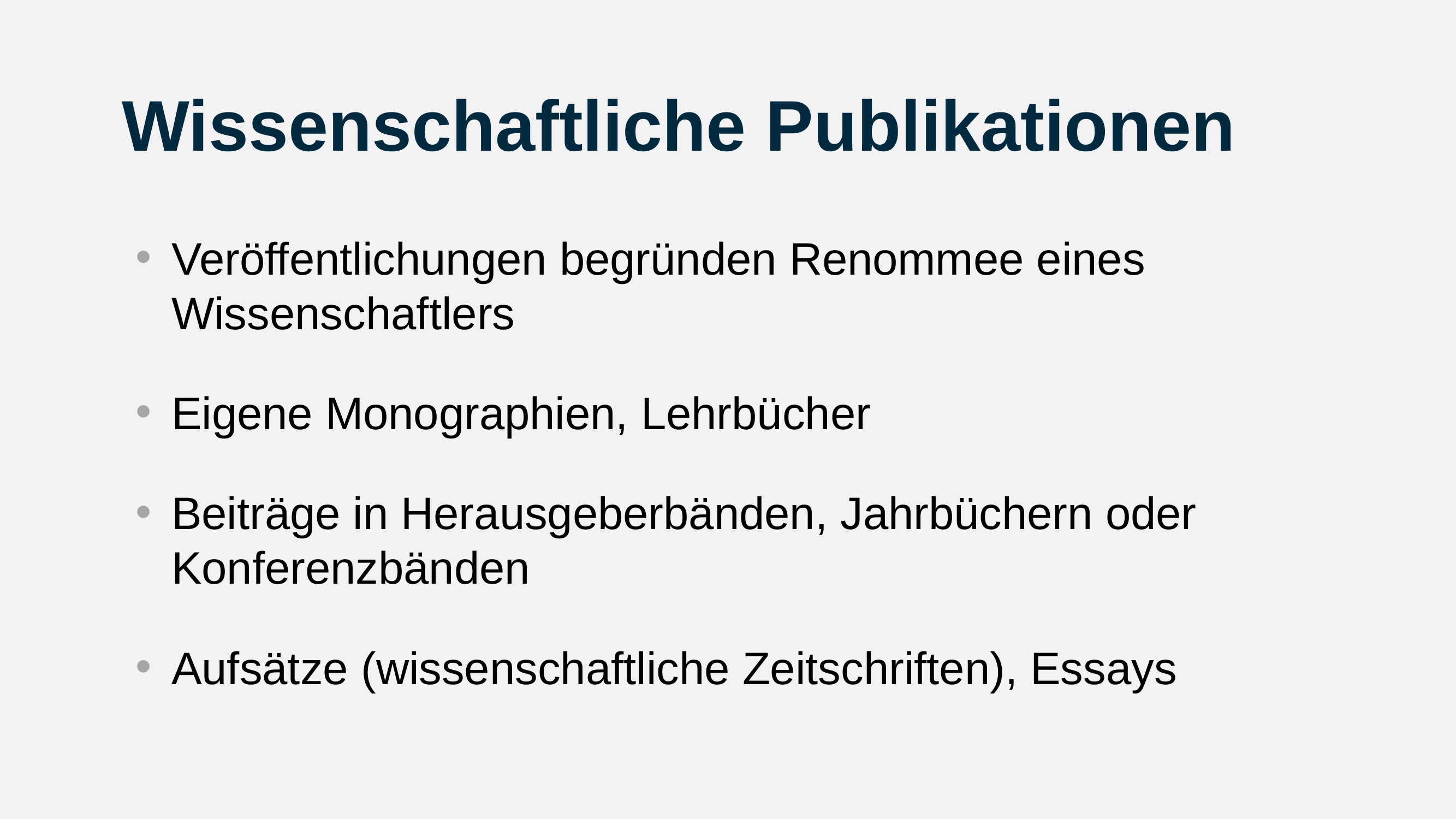

# Wissenschaftliche Publikationen
Veröffentlichungen begründen Renommee eines Wissenschaftlers
Eigene Monographien, Lehrbücher
Beiträge in Herausgeberbänden, Jahrbüchern oder Konferenzbänden
Aufsätze (wissenschaftliche Zeitschriften), Essays